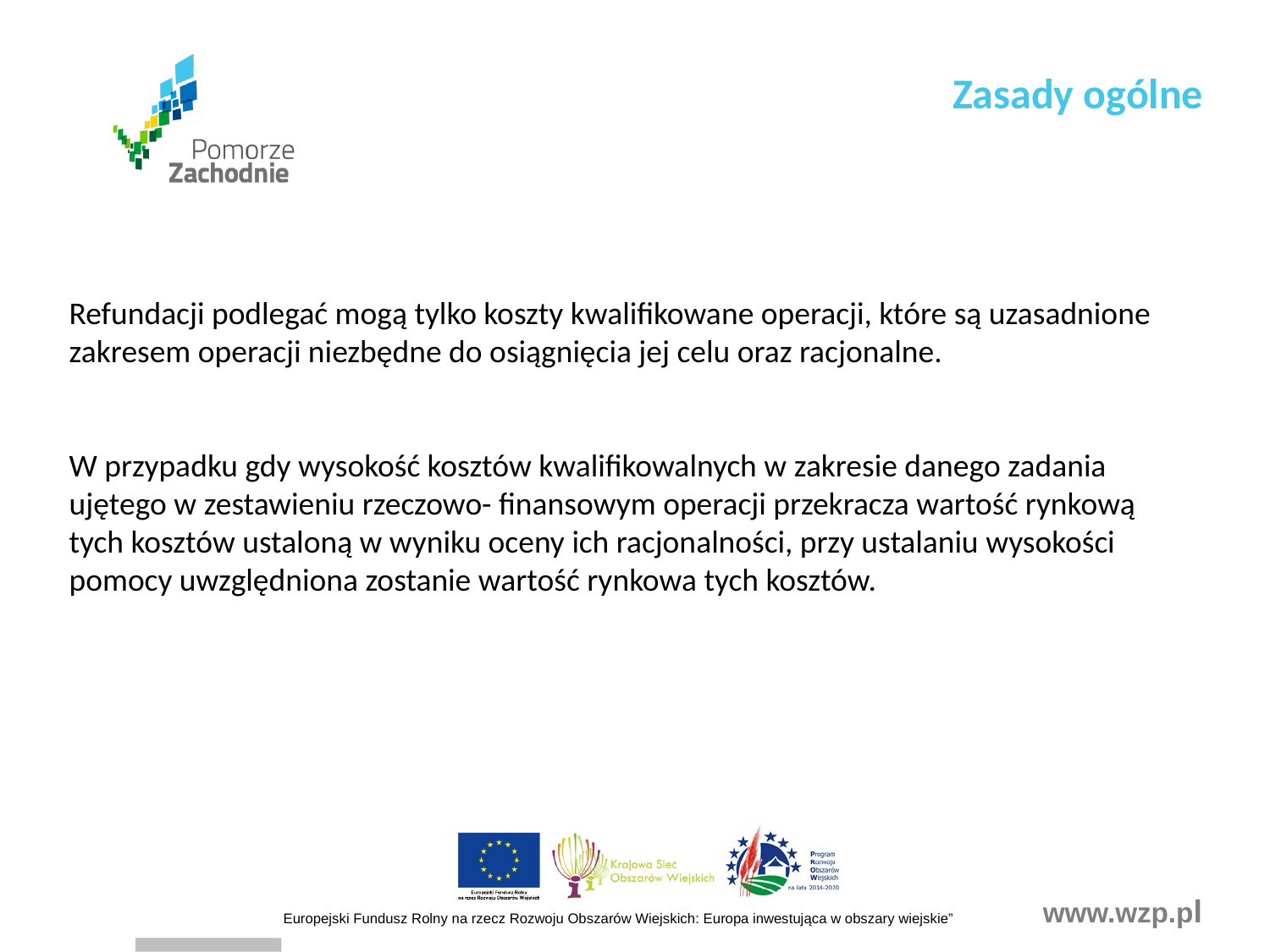

Zasady ogólne
Refundacji podlegać mogą tylko koszty kwalifikowane operacji, które są uzasadnione zakresem operacji niezbędne do osiągnięcia jej celu oraz racjonalne.

W przypadku gdy wysokość kosztów kwalifikowalnych w zakresie danego zadania ujętego w zestawieniu rzeczowo- finansowym operacji przekracza wartość rynkową tych kosztów ustaloną w wyniku oceny ich racjonalności, przy ustalaniu wysokości pomocy uwzględniona zostanie wartość rynkowa tych kosztów.